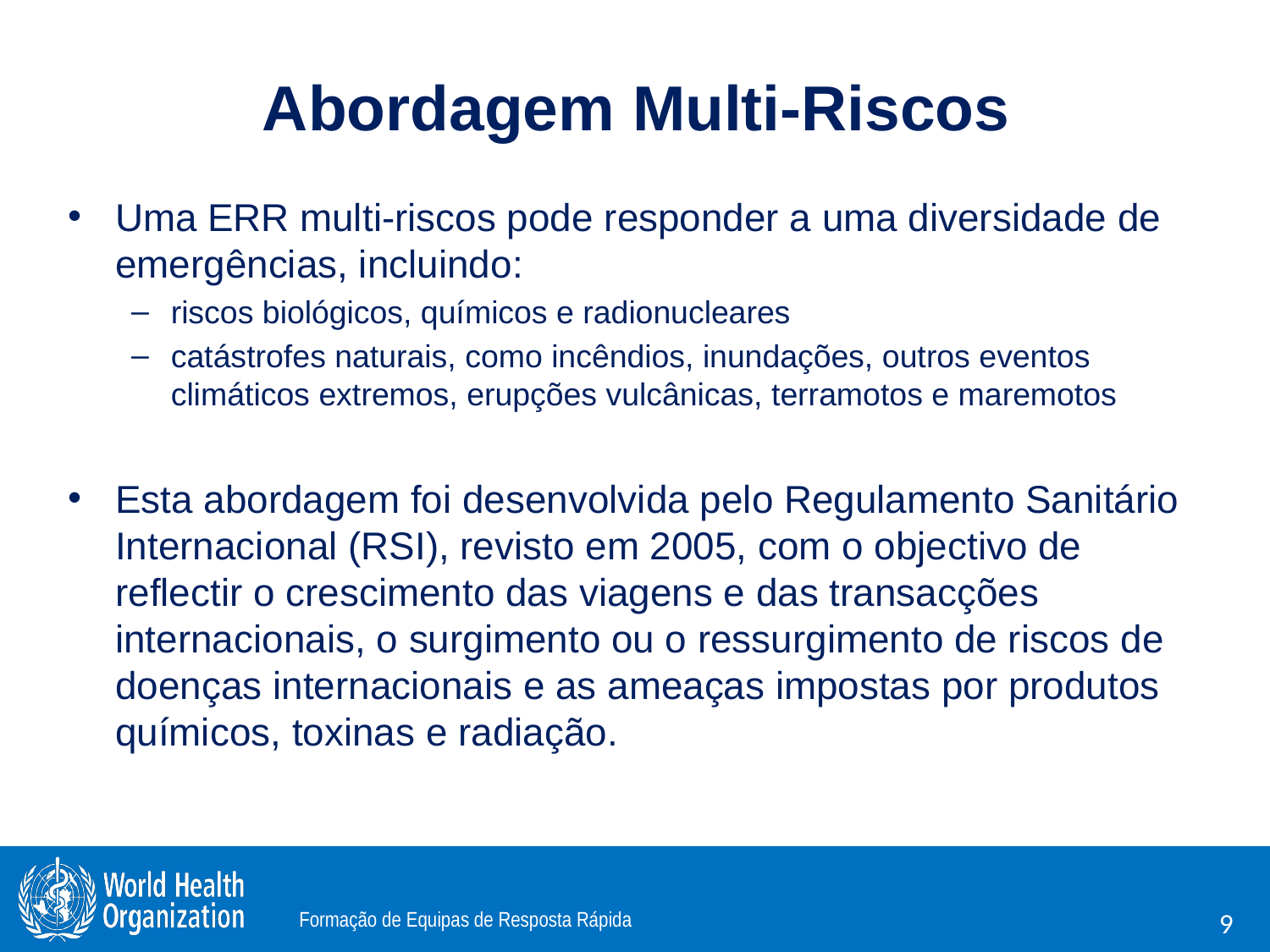

# Abordagem Multi-Riscos
Uma ERR multi-riscos pode responder a uma diversidade de emergências, incluindo:
riscos biológicos, químicos e radionucleares
catástrofes naturais, como incêndios, inundações, outros eventos climáticos extremos, erupções vulcânicas, terramotos e maremotos

Esta abordagem foi desenvolvida pelo Regulamento Sanitário Internacional (RSI), revisto em 2005, com o objectivo de reflectir o crescimento das viagens e das transacções internacionais, o surgimento ou o ressurgimento de riscos de doenças internacionais e as ameaças impostas por produtos químicos, toxinas e radiação.